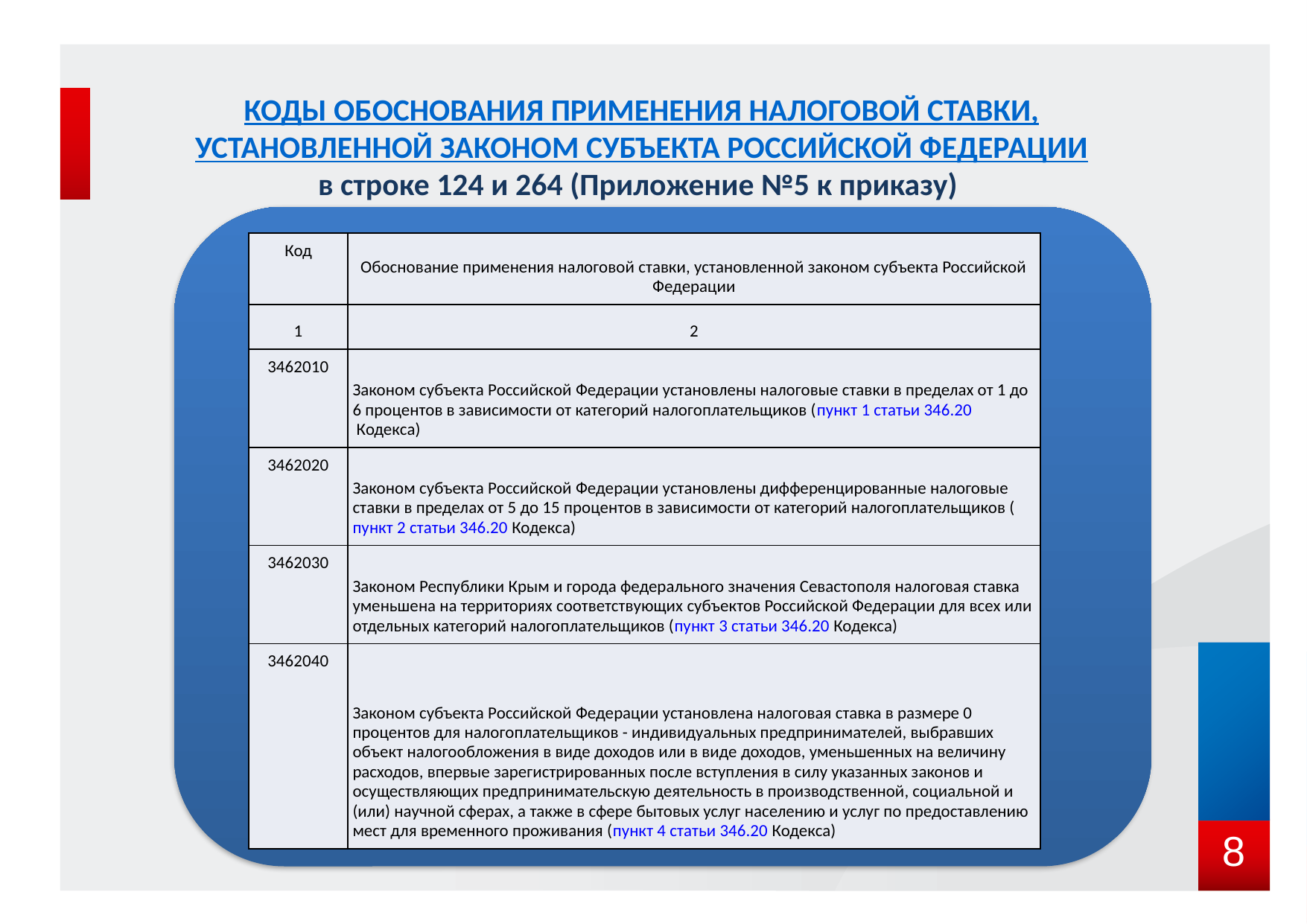

# КОДЫ ОБОСНОВАНИЯ ПРИМЕНЕНИЯ НАЛОГОВОЙ СТАВКИ, УСТАНОВЛЕННОЙ ЗАКОНОМ СУБЪЕКТА РОССИЙСКОЙ ФЕДЕРАЦИИ в строке 124 и 264 (Приложение №5 к приказу)

| Код | Обоснование применения налоговой ставки, установленной законом субъекта Российской Федерации |
| --- | --- |
| 1 | 2 |
| 3462010 | Законом субъекта Российской Федерации установлены налоговые ставки в пределах от 1 до 6 процентов в зависимости от категорий налогоплательщиков (пункт 1 статьи 346.20 Кодекса) |
| 3462020 | Законом субъекта Российской Федерации установлены дифференцированные налоговые ставки в пределах от 5 до 15 процентов в зависимости от категорий налогоплательщиков (пункт 2 статьи 346.20 Кодекса) |
| 3462030 | Законом Республики Крым и города федерального значения Севастополя налоговая ставка уменьшена на территориях соответствующих субъектов Российской Федерации для всех или отдельных категорий налогоплательщиков (пункт 3 статьи 346.20 Кодекса) |
| 3462040 | Законом субъекта Российской Федерации установлена налоговая ставка в размере 0 процентов для налогоплательщиков - индивидуальных предпринимателей, выбравших объект налогообложения в виде доходов или в виде доходов, уменьшенных на величину расходов, впервые зарегистрированных после вступления в силу указанных законов и осуществляющих предпринимательскую деятельность в производственной, социальной и (или) научной сферах, а также в сфере бытовых услуг населению и услуг по предоставлению мест для временного проживания (пункт 4 статьи 346.20 Кодекса) |
8